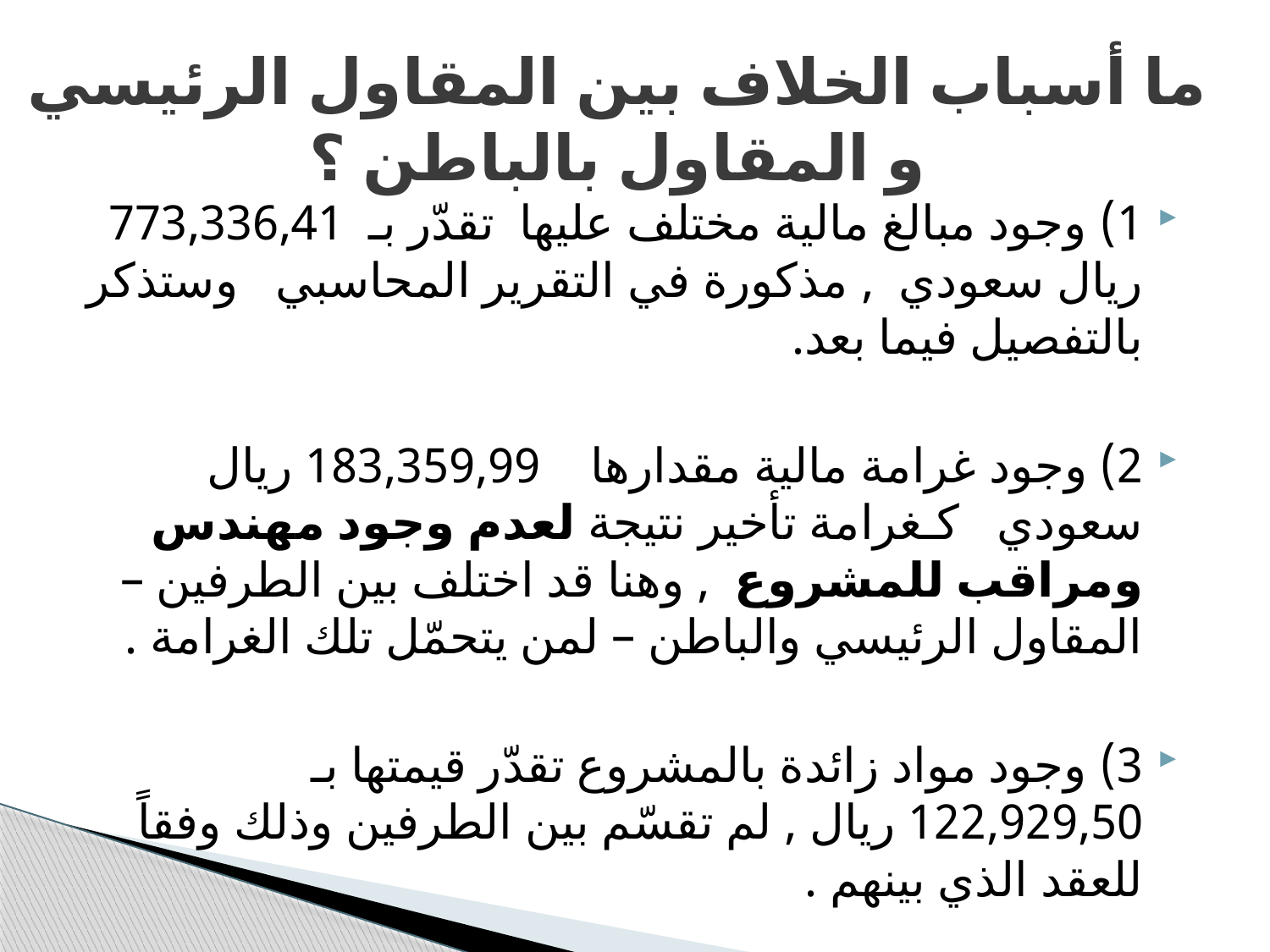

# ما أسباب الخلاف بين المقاول الرئيسي و المقاول بالباطن ؟
1) وجود مبالغ مالية مختلف عليها  تقدّر بـ  773,336,41 ريال سعودي  , مذكورة في التقرير المحاسبي   وستذكر بالتفصيل فيما بعد.

2) وجود غرامة مالية مقدارها    183,359,99 ريال سعودي   كـغرامة تأخير نتيجة لعدم وجود مهندس ومراقب للمشروع  , وهنا قد اختلف بين الطرفين – المقاول الرئيسي والباطن – لمن يتحمّل تلك الغرامة .

3) وجود مواد زائدة بالمشروع تقدّر قيمتها بـ 122,929,50 ريال , لم تقسّم بين الطرفين وذلك وفقاً للعقد الذي بينهم .